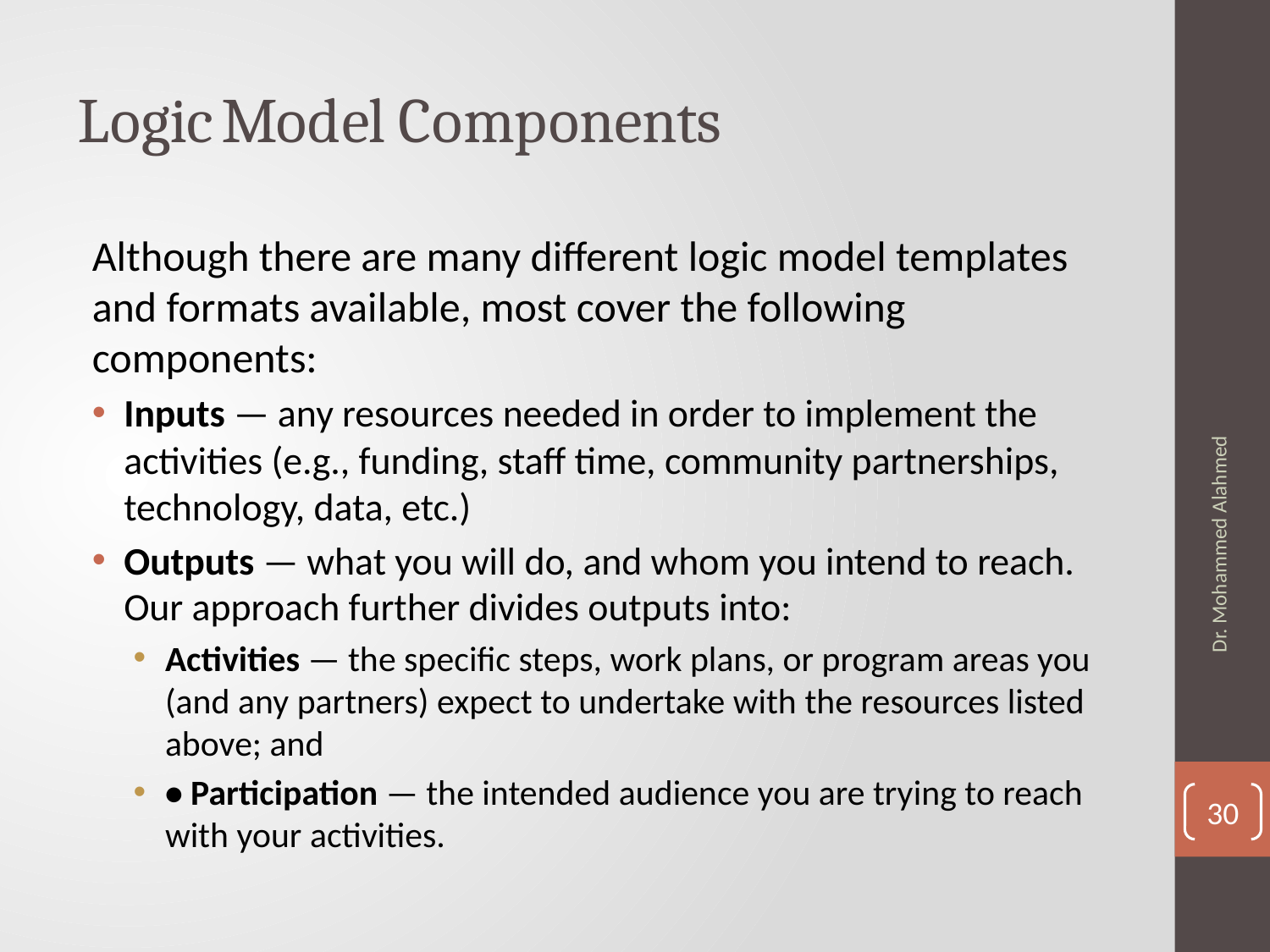

# Logic Model Components
Although there are many different logic model templates and formats available, most cover the following components:
Inputs — any resources needed in order to implement the activities (e.g., funding, staff time, community partnerships, technology, data, etc.)
Outputs — what you will do, and whom you intend to reach. Our approach further divides outputs into:
Activities — the specific steps, work plans, or program areas you (and any partners) expect to undertake with the resources listed above; and
• Participation — the intended audience you are trying to reach with your activities.
Dr. Mohammed Alahmed
30